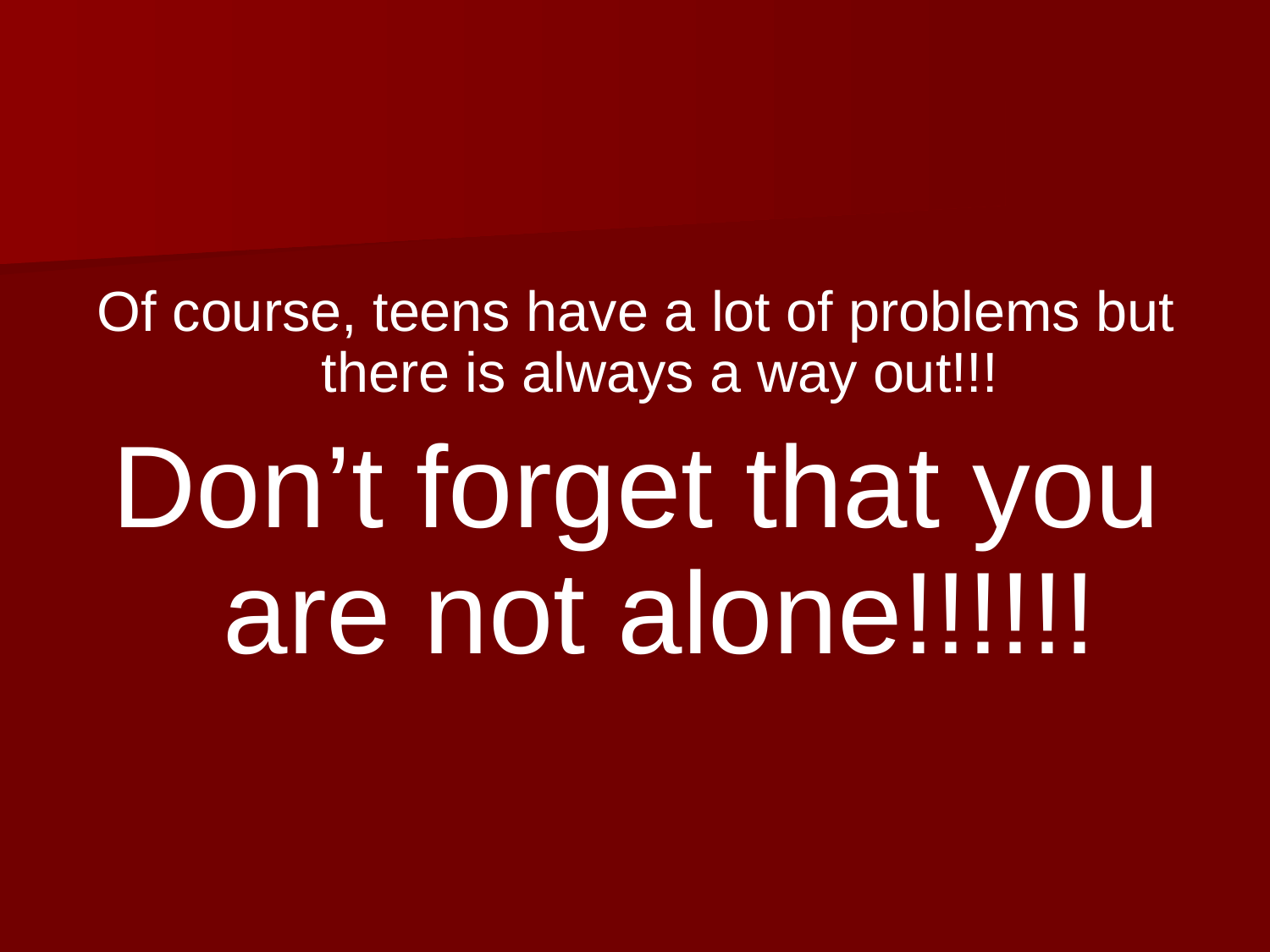

Of course, teens have a lot of problems but there is always a way out!!!
Don’t forget that you are not alone!!!!!!